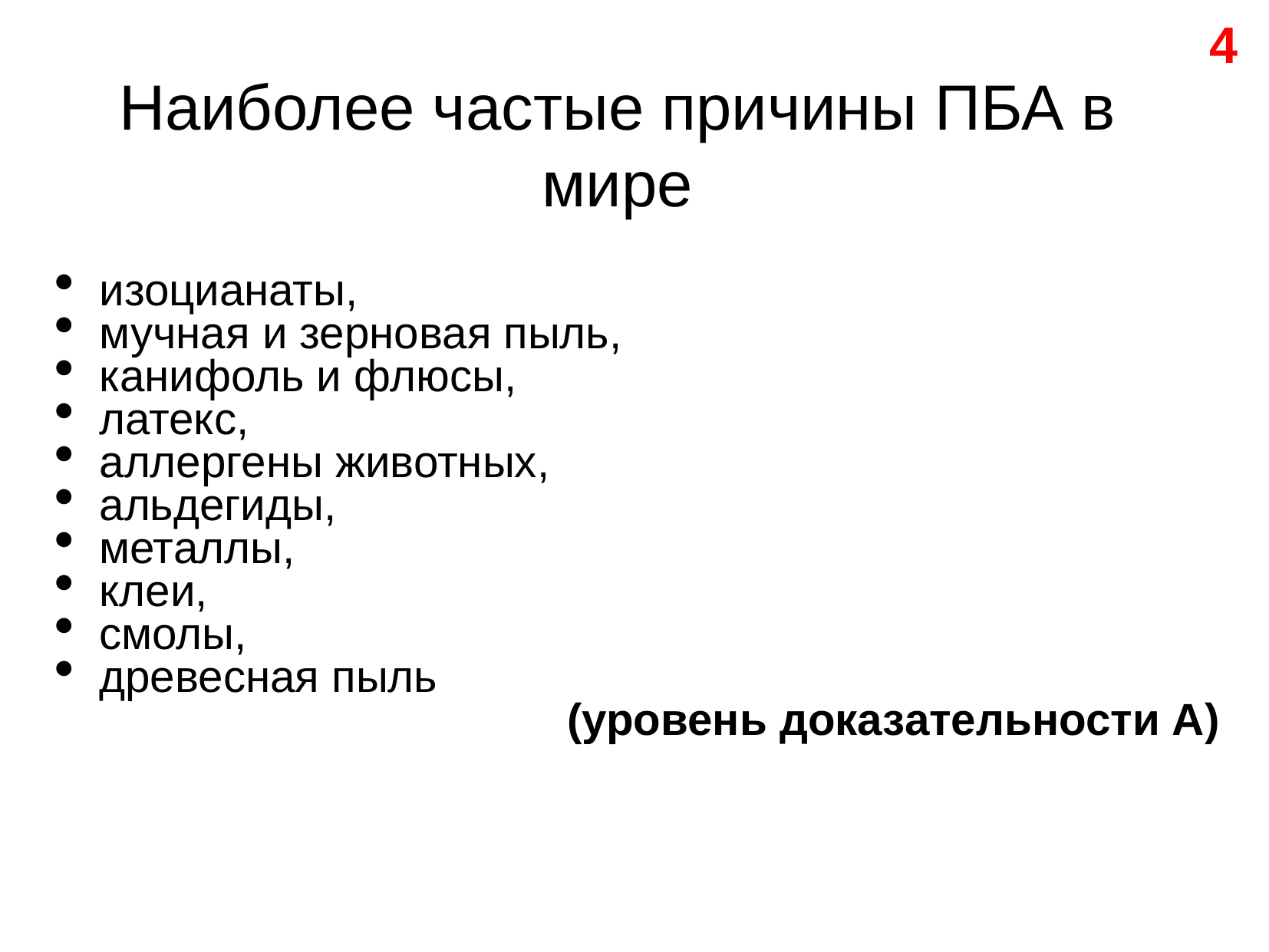

4
Наиболее частые причины ПБА в мире
изоцианаты,
мучная и зерновая пыль,
канифоль и флюсы,
латекс,
аллергены животных,
альдегиды,
металлы,
клеи,
смолы,
древесная пыль
(уровень доказательности А)